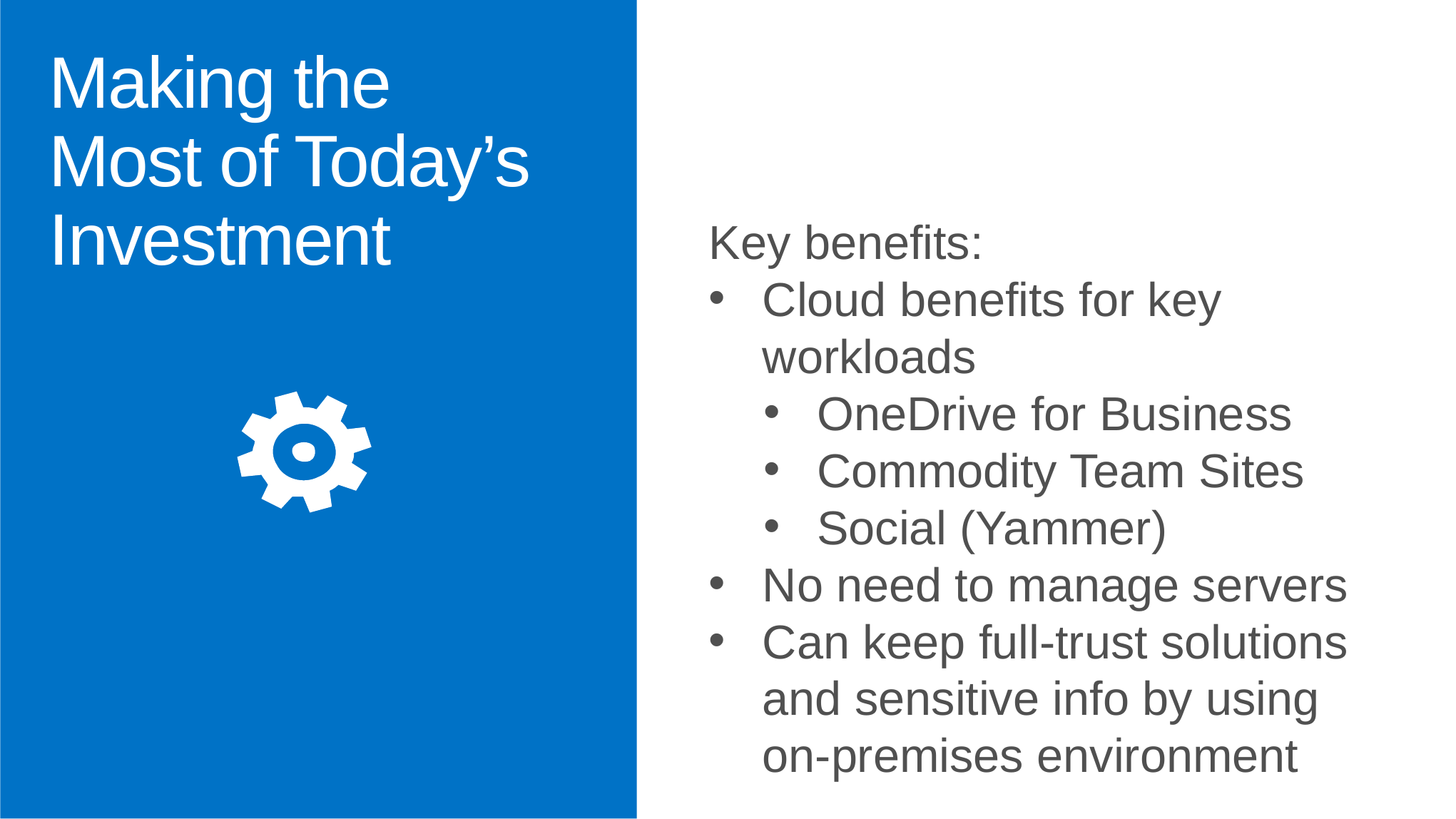

# Making the Most of Today’s Investment
Key benefits:
Cloud benefits for key workloads
OneDrive for Business
Commodity Team Sites
Social (Yammer)
No need to manage servers
Can keep full-trust solutions and sensitive info by using on-premises environment